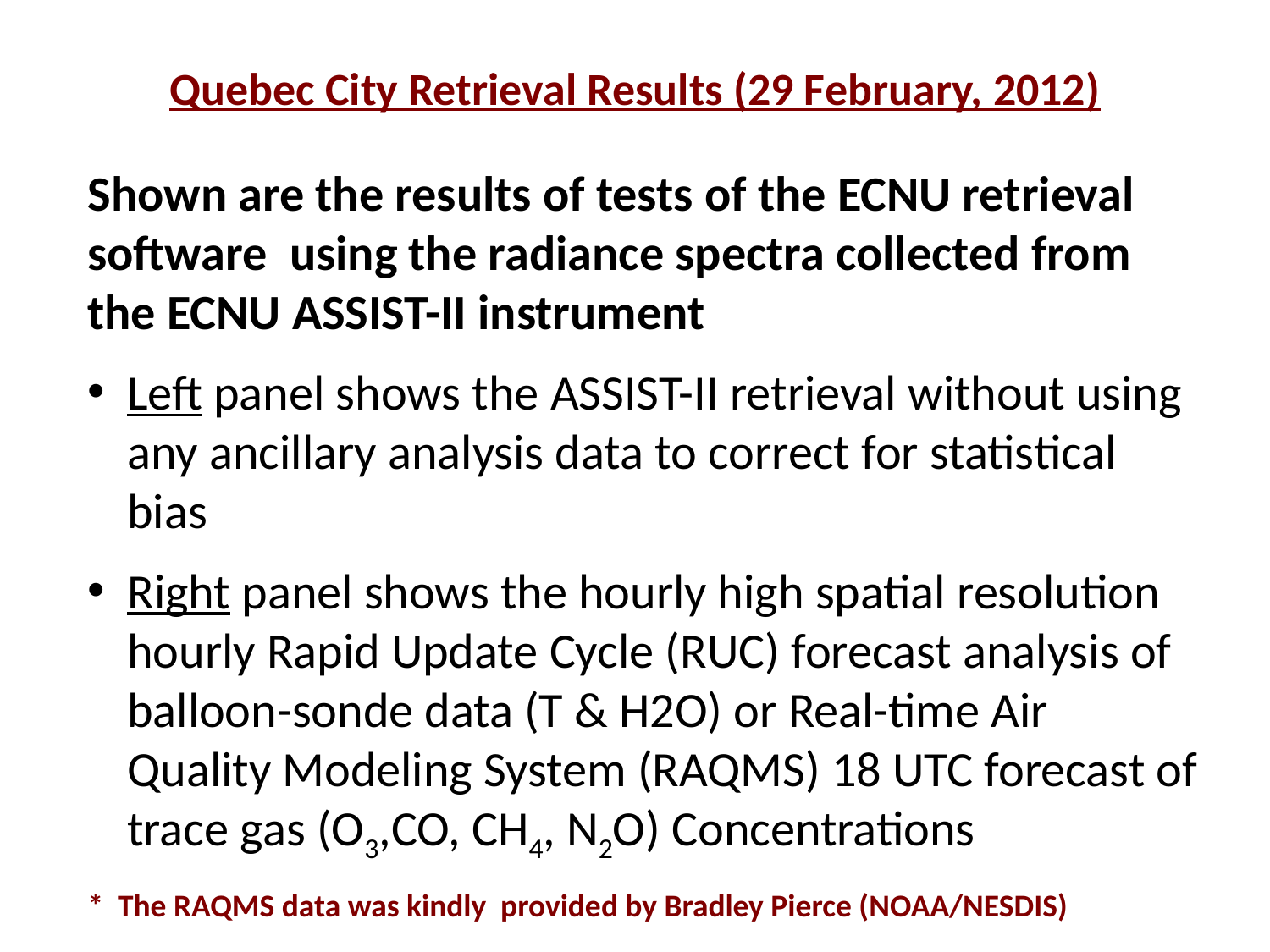

# Quebec City Retrieval Results (29 February, 2012)
Shown are the results of tests of the ECNU retrieval software  using the radiance spectra collected from the ECNU ASSIST-II instrument
Left panel shows the ASSIST-II retrieval without using any ancillary analysis data to correct for statistical bias
Right panel shows the hourly high spatial resolution hourly Rapid Update Cycle (RUC) forecast analysis of balloon-sonde data (T & H2O) or Real-time Air Quality Modeling System (RAQMS) 18 UTC forecast of trace gas (O3,CO, CH4, N2O) Concentrations
*  The RAQMS data was kindly  provided by Bradley Pierce (NOAA/NESDIS)